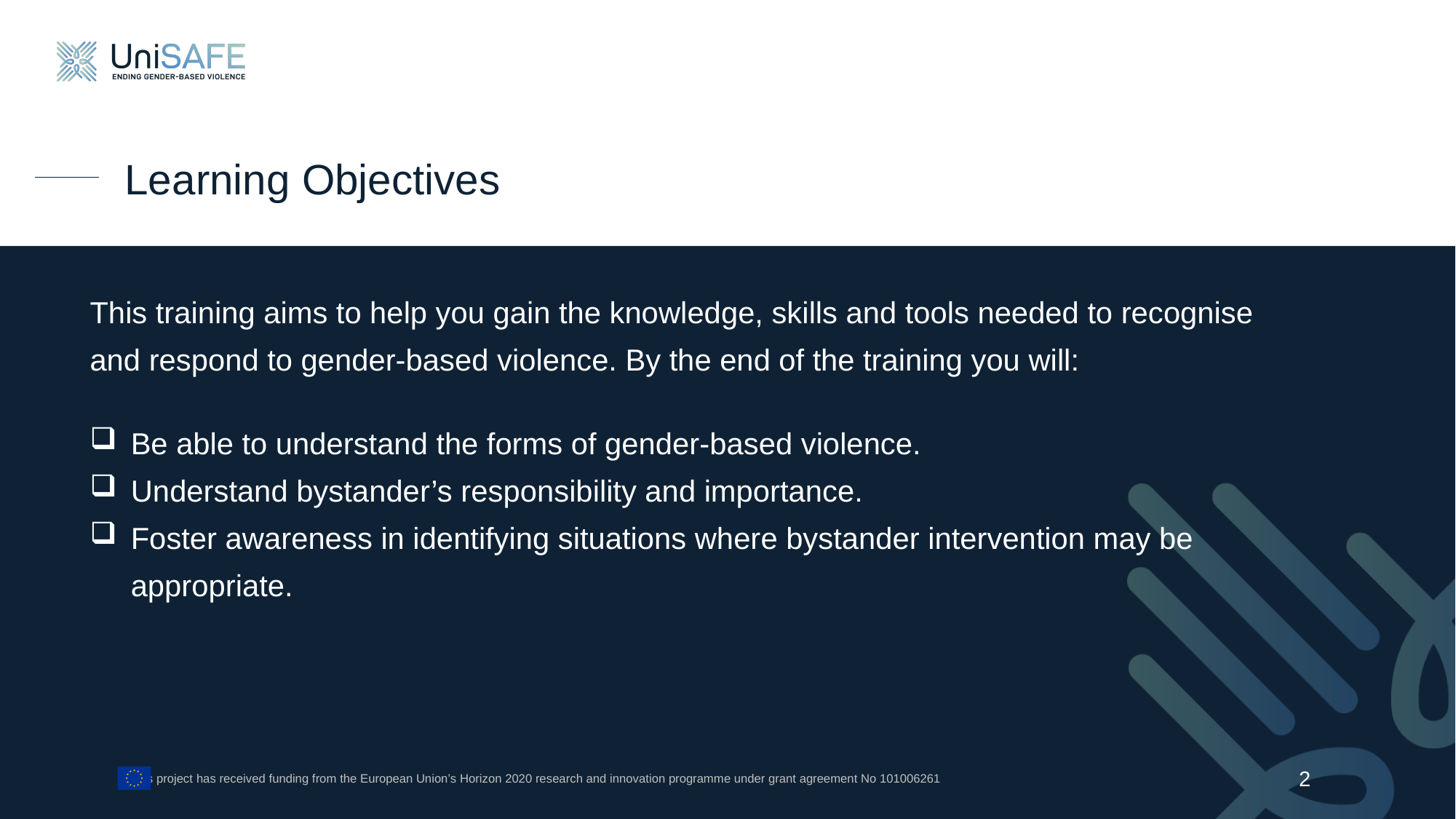

# Learning Objectives
This training aims to help you gain the knowledge, skills and tools needed to recognise and respond to gender-based violence. By the end of the training you will:
Be able to understand the forms of gender-based violence.
Understand bystander’s responsibility and importance.
Foster awareness in identifying situations where bystander intervention may be appropriate.